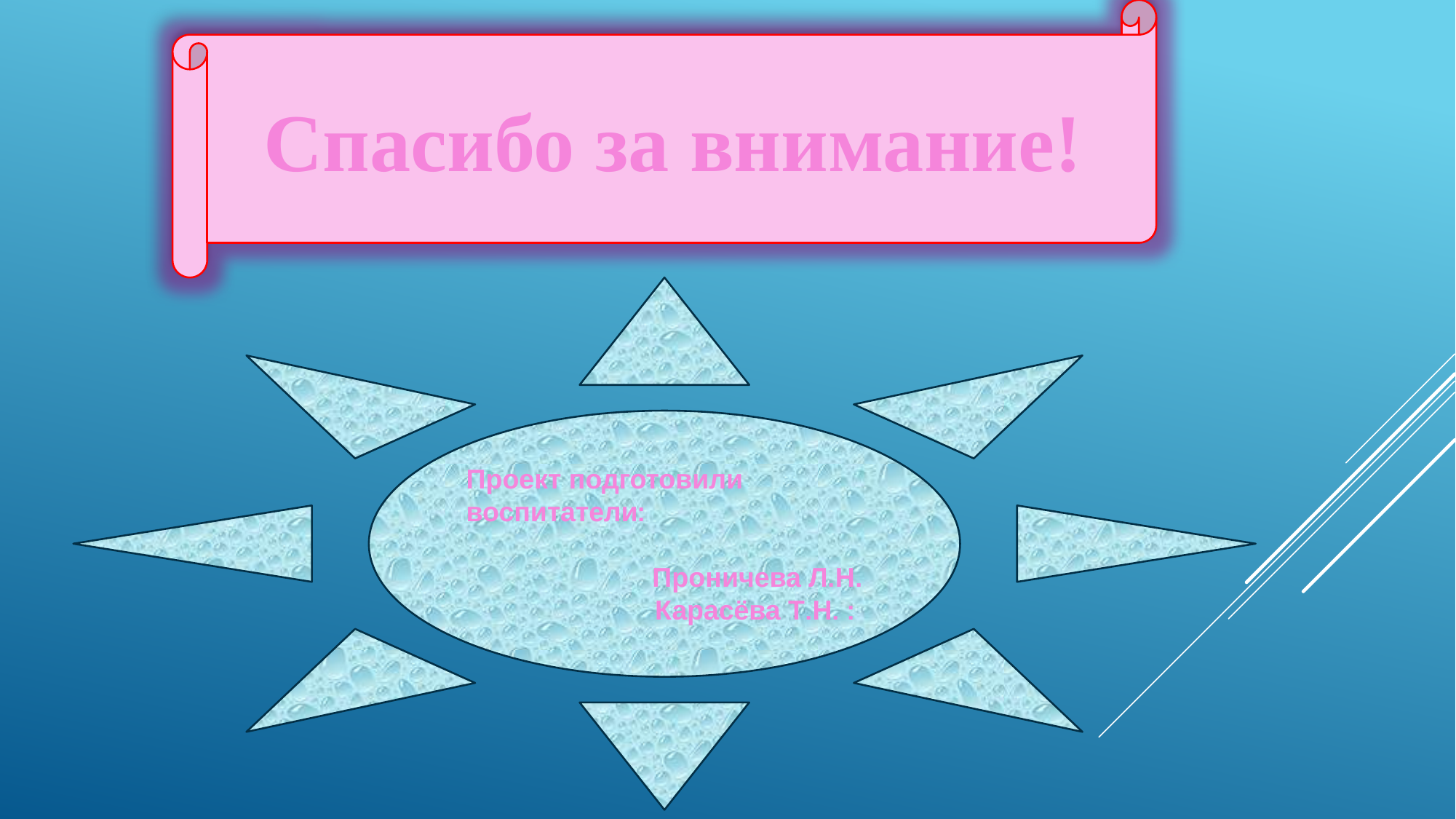

Спасибо за внимание!
Проект подготовили воспитатели:

Проничева Л.Н.
Карасёва Т.Н. :